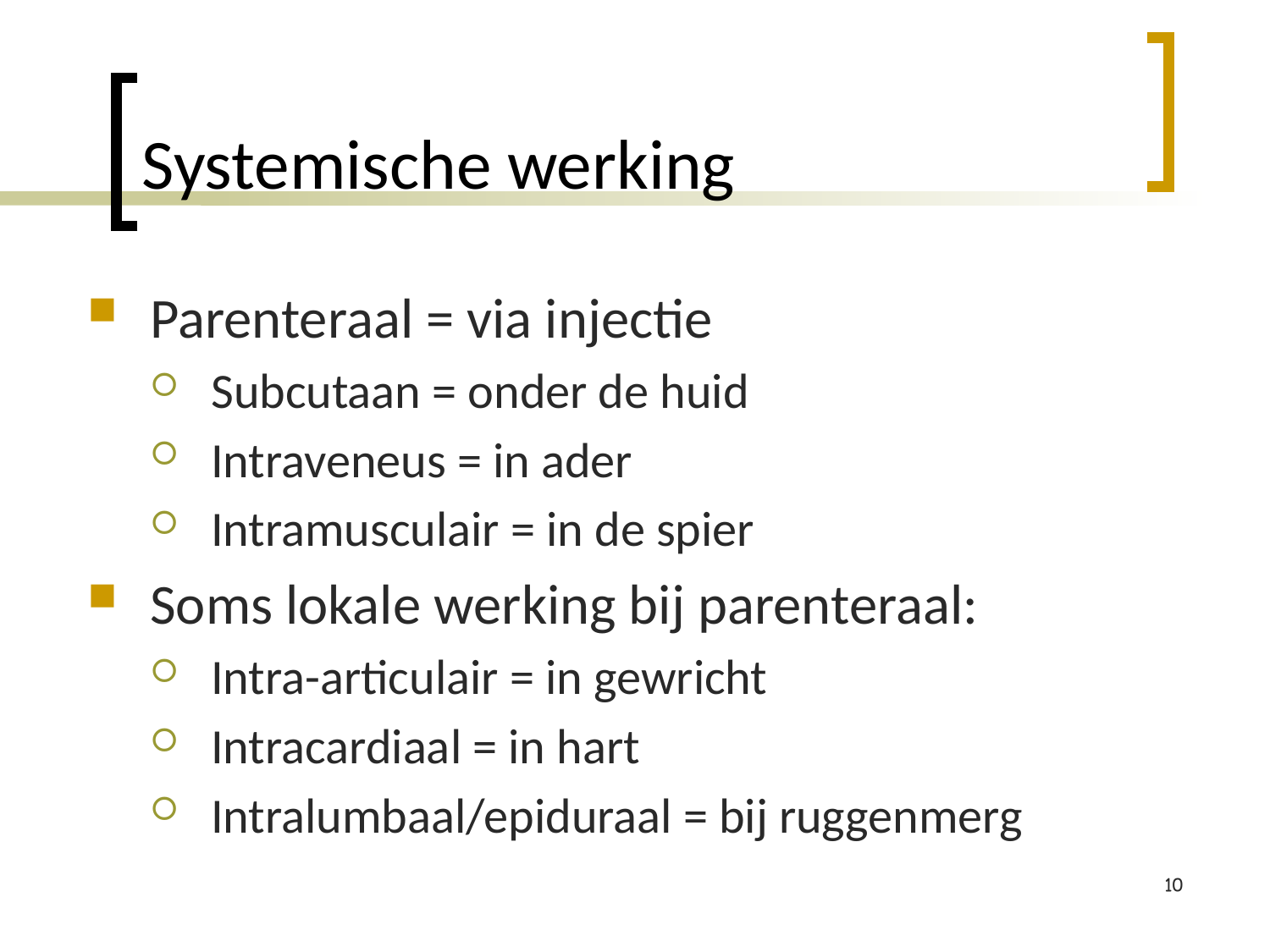

# Systemische werking
Parenteraal = via injectie
Subcutaan = onder de huid
Intraveneus = in ader
Intramusculair = in de spier
Soms lokale werking bij parenteraal:
Intra-articulair = in gewricht
Intracardiaal = in hart
Intralumbaal/epiduraal = bij ruggenmerg
10